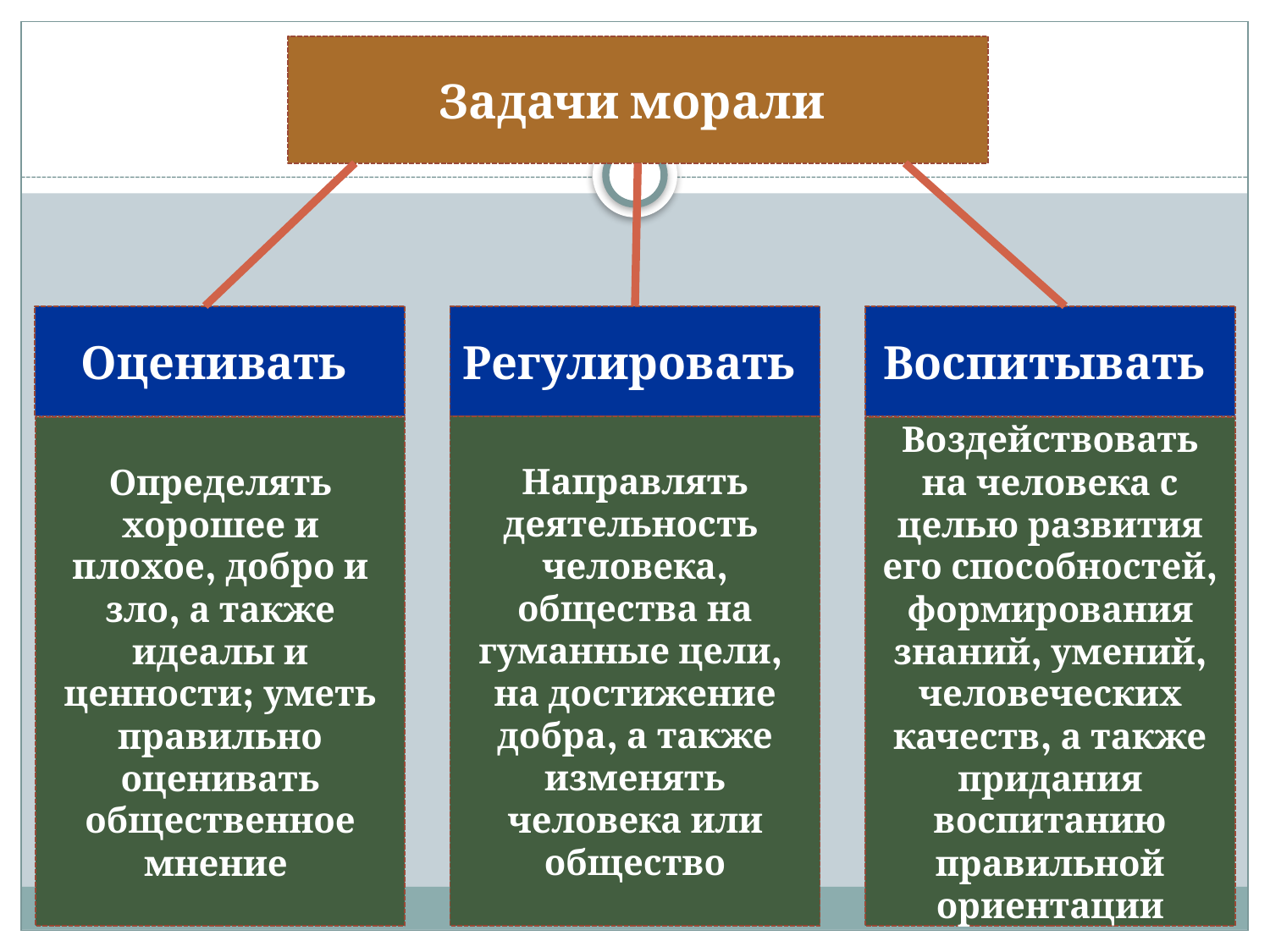

#
Задачи морали

Оценивать
Регулировать
Воспитывать
Направлять деятельность  человека, общества на гуманные цели,  на достижение добра, а также изменять человека или общество
Определять хорошее и плохое, добро и зло, а также идеалы и ценности; уметь правильно оценивать общественное мнение
Воздействовать на человека с целью развития его способностей, формирования знаний, умений, человеческих качеств, а также придания воспитанию правильной ориентации